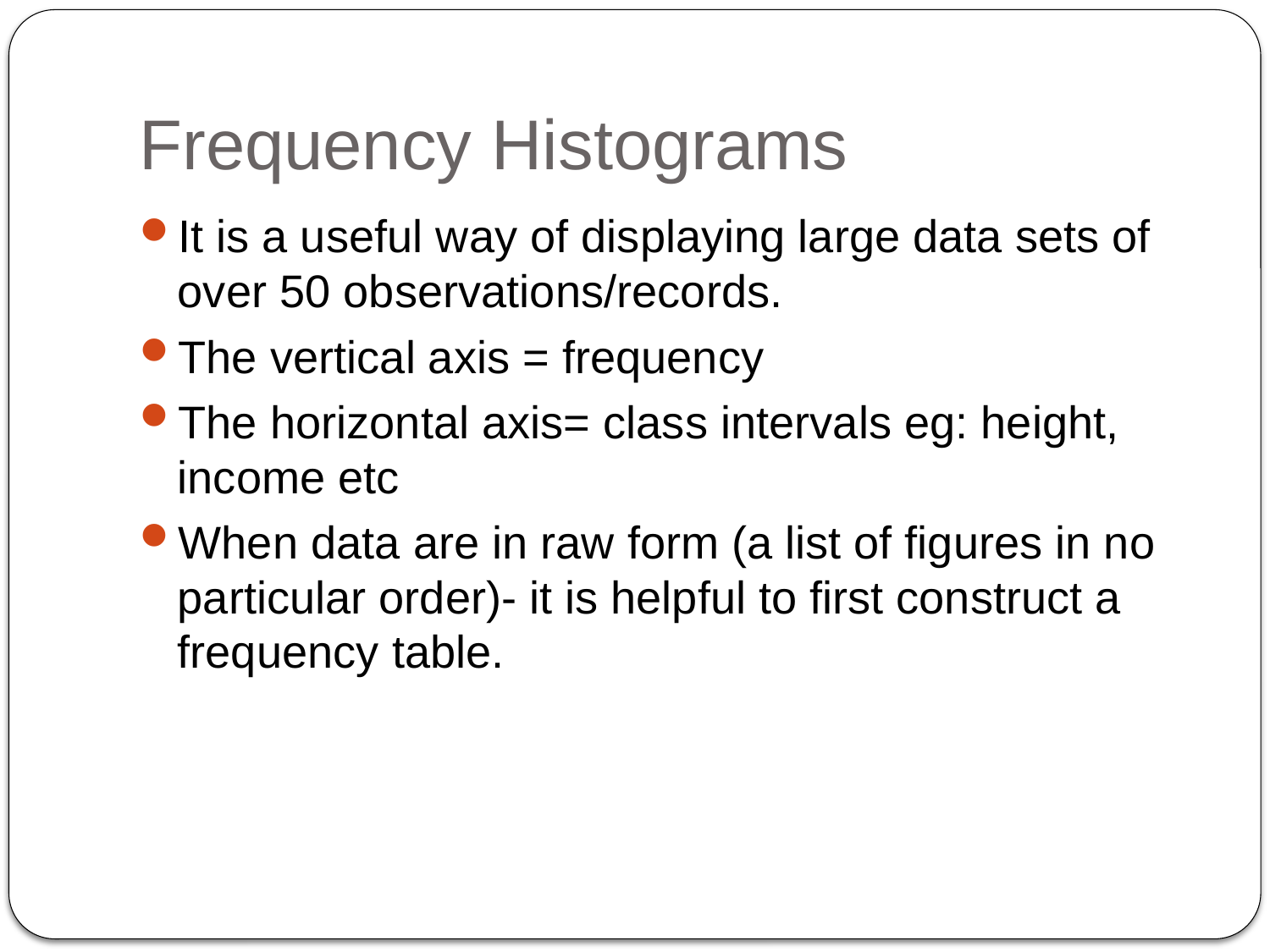

# Frequency Histograms
It is a useful way of displaying large data sets of over 50 observations/records.
The vertical axis = frequency
The horizontal axis= class intervals eg: height, income etc
When data are in raw form (a list of figures in no particular order)- it is helpful to first construct a frequency table.